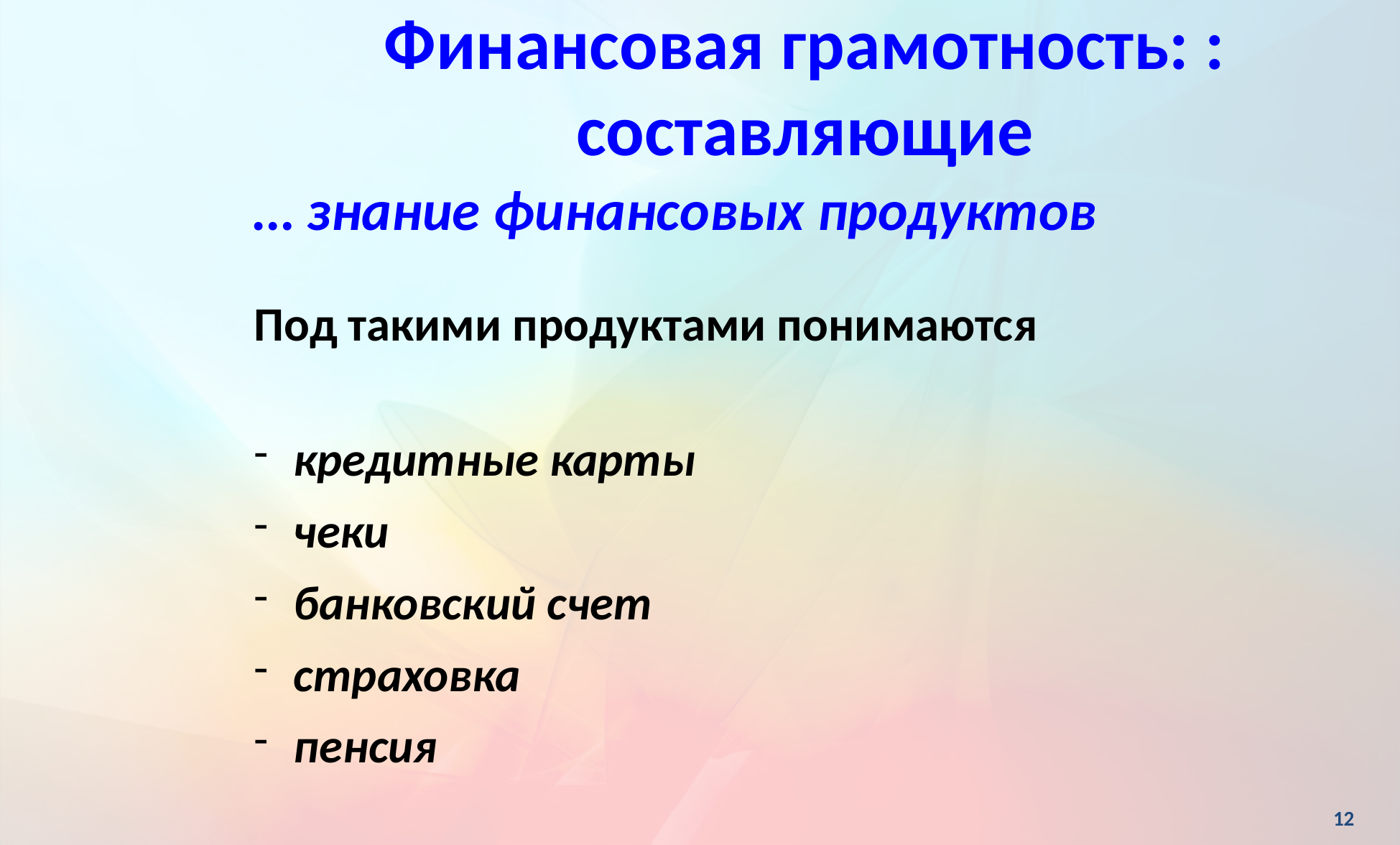

Финансовая грамотность: : составляющие
… знание финансовых продуктов

Под такими продуктами понимаются

кредитные карты
чеки
банковский счет
страховка
пенсия

12